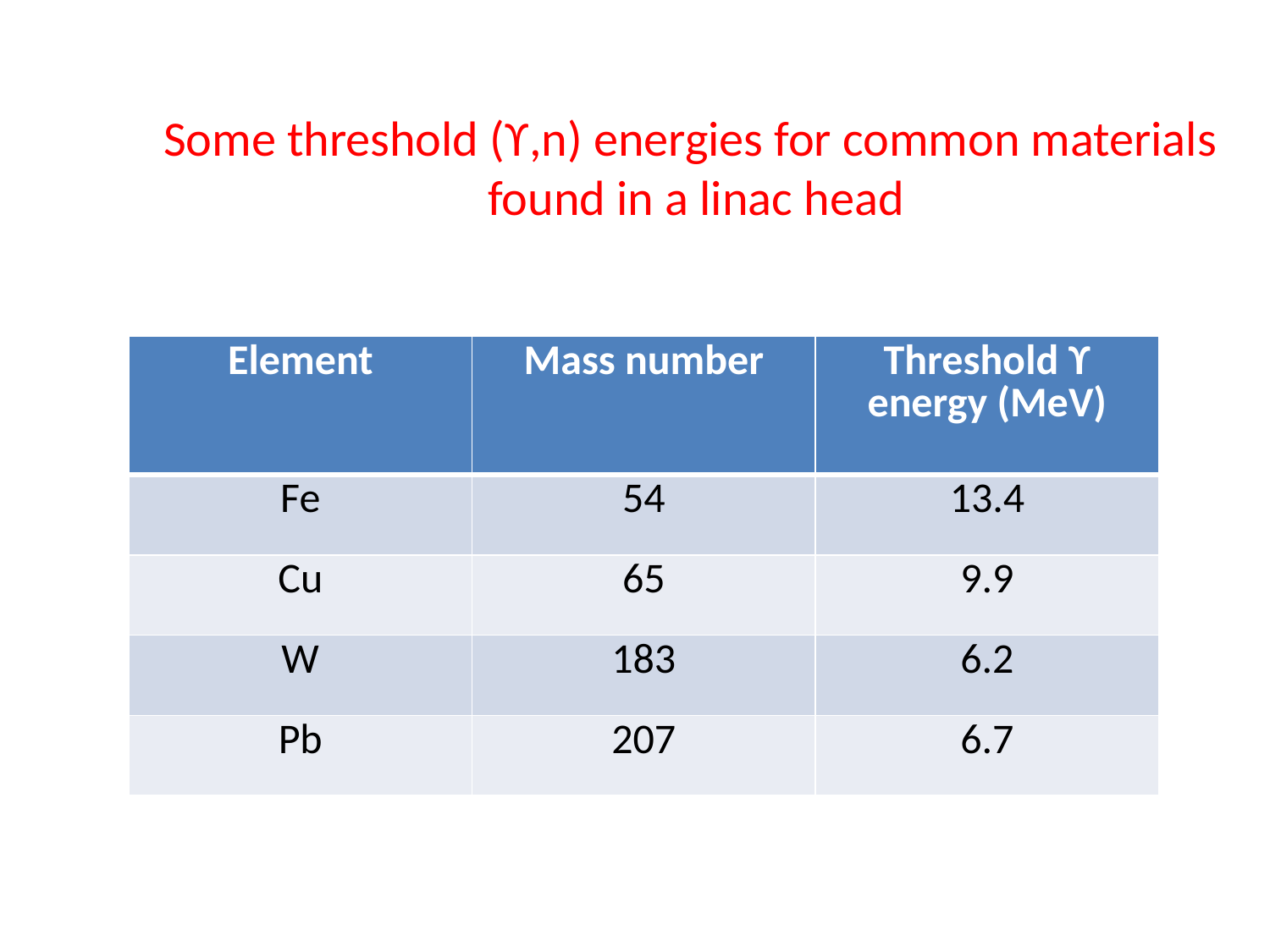

Some threshold (ϒ,n) energies for common materials
found in a linac head
| Element | Mass number | Threshold ϒ energy (MeV) |
| --- | --- | --- |
| Fe | 54 | 13.4 |
| Cu | 65 | 9.9 |
| W | 183 | 6.2 |
| Pb | 207 | 6.7 |